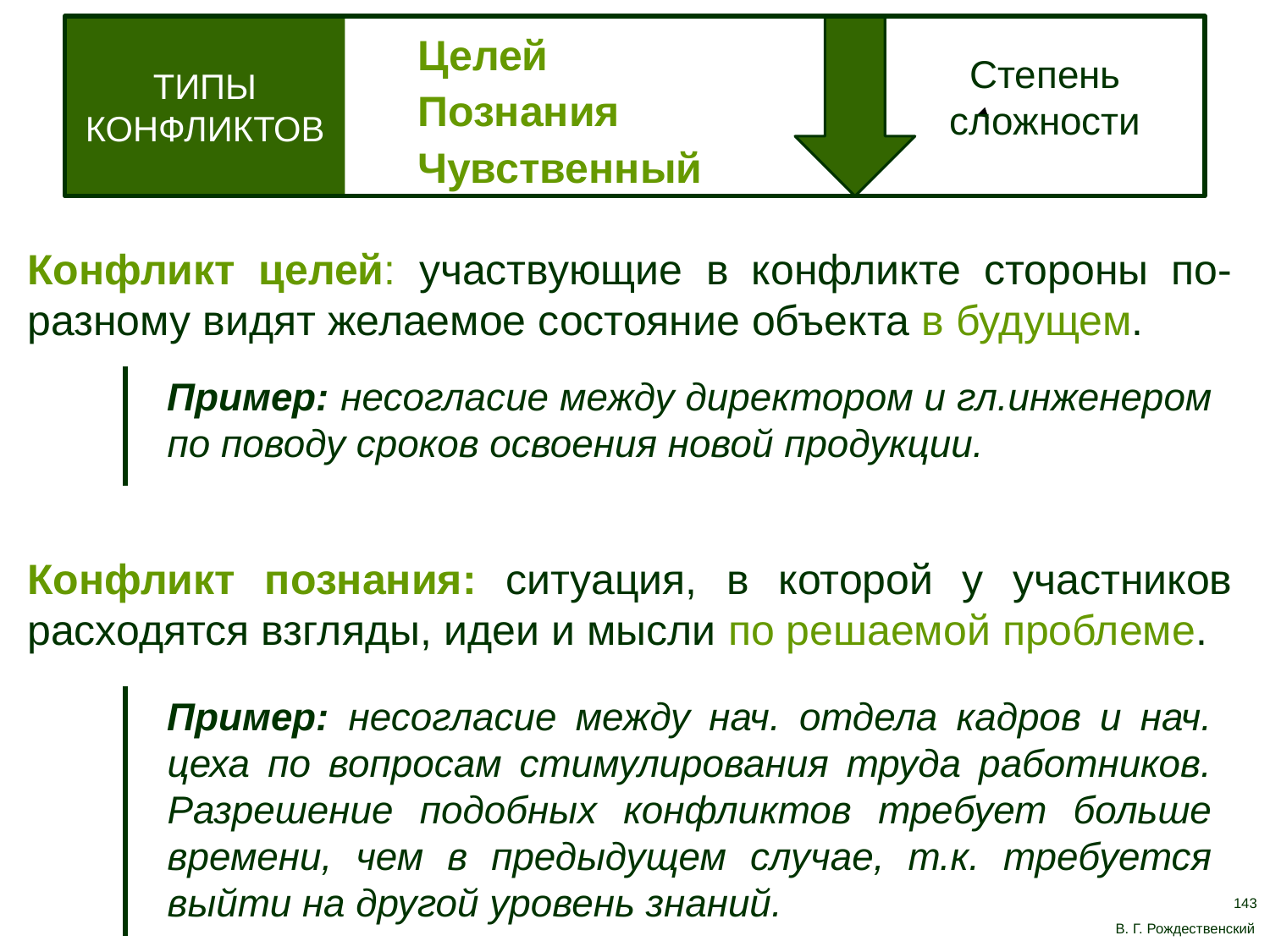

ТИПЫ КОНФЛИКТОВ

Целей
Познания
Чувственный

Степень сложности

Конфликт целей: участвующие в конфликте стороны по-разному видят желаемое состояние объекта в будущем.
Пример: несогласие между директором и гл.инженером по поводу сроков освоения новой продукции.
Конфликт познания: ситуация, в которой у участников расходятся взгляды, идеи и мысли по решаемой проблеме.
Пример: несогласие между нач. отдела кадров и нач. цеха по вопросам стимулирования труда работников. Разрешение подобных конфликтов требует больше времени, чем в предыдущем случае, т.к. требуется выйти на другой уровень знаний.
143
В. Г. Рождественский